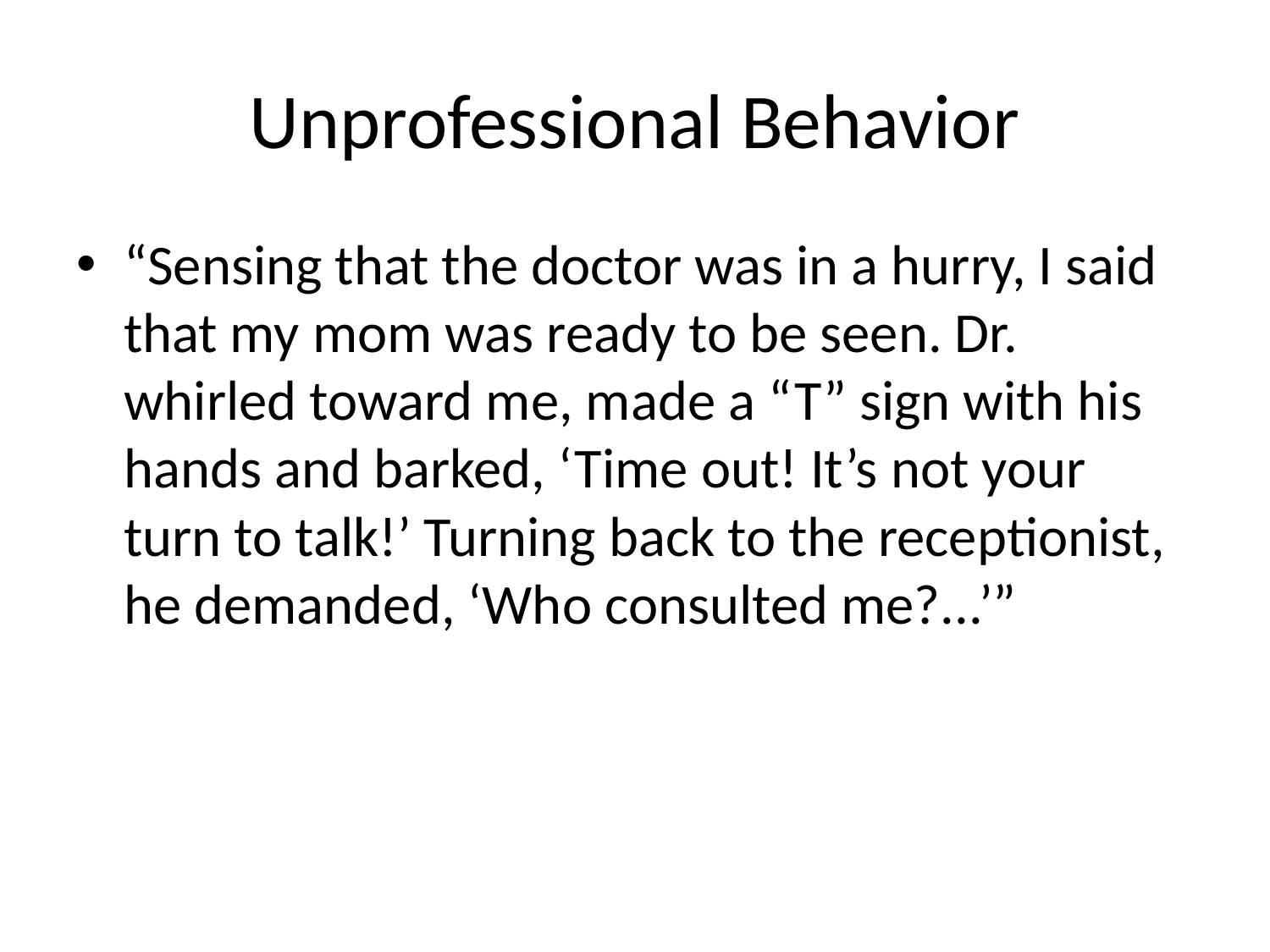

# Unprofessional Behavior
“Sensing that the doctor was in a hurry, I said that my mom was ready to be seen. Dr. whirled toward me, made a “T” sign with his hands and barked, ‘Time out! It’s not your turn to talk!’ Turning back to the receptionist, he demanded, ‘Who consulted me?...’”